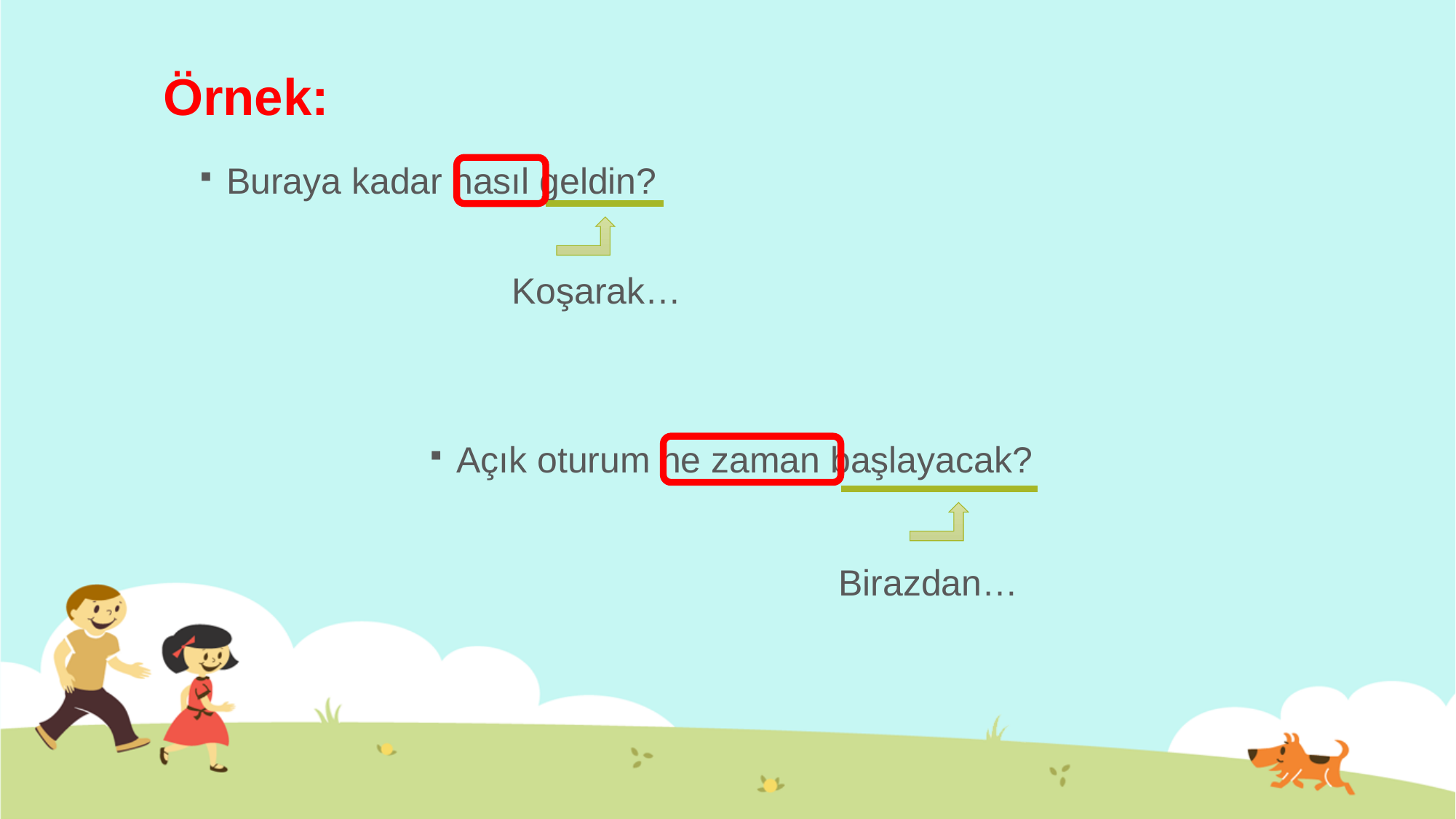

# Örnek:
Buraya kadar nasıl geldin?

Koşarak…
Açık oturum ne zaman başlayacak?

Birazdan…